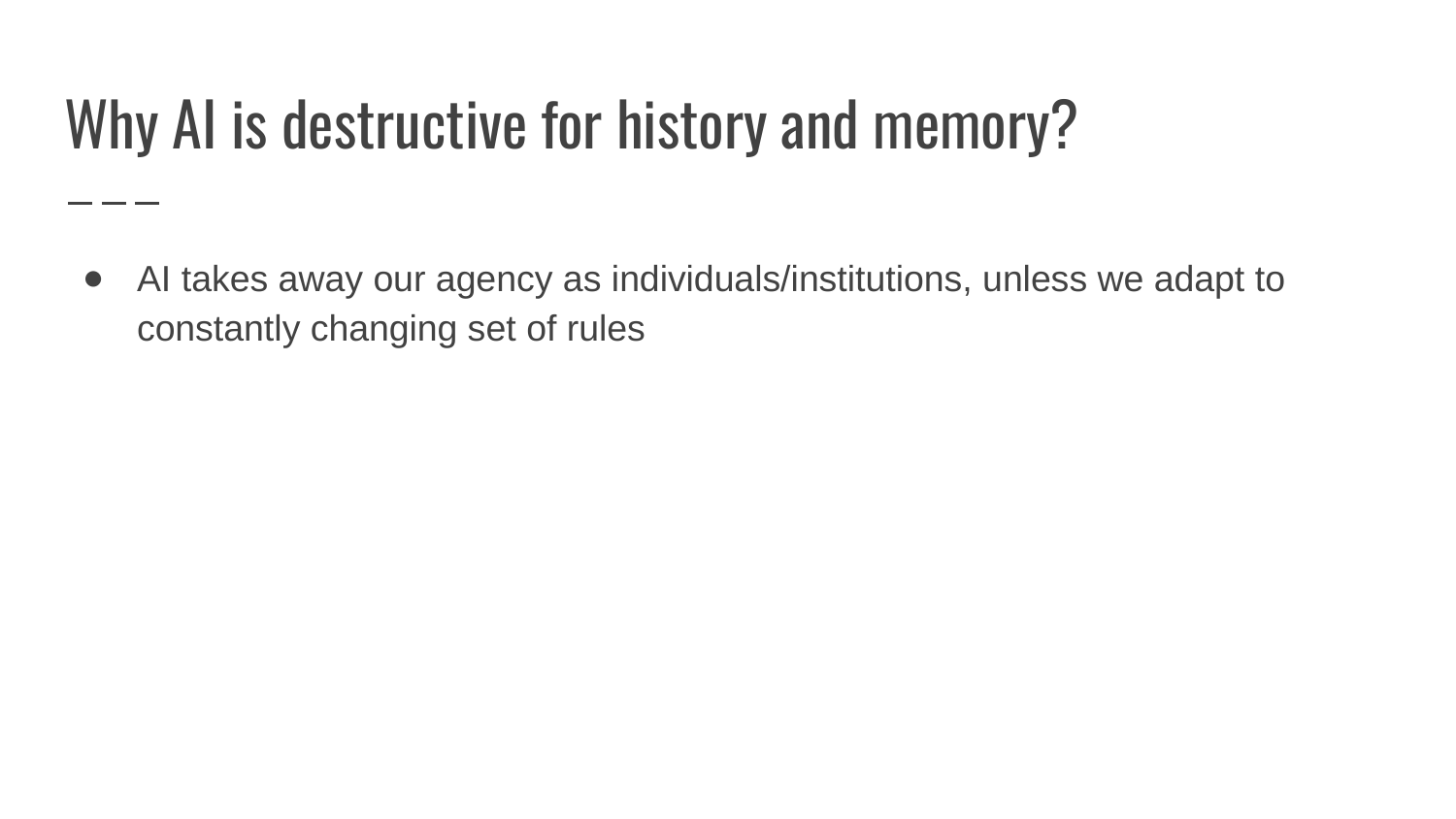

# Why AI is destructive for history and memory?
AI takes away our agency as individuals/institutions, unless we adapt to constantly changing set of rules